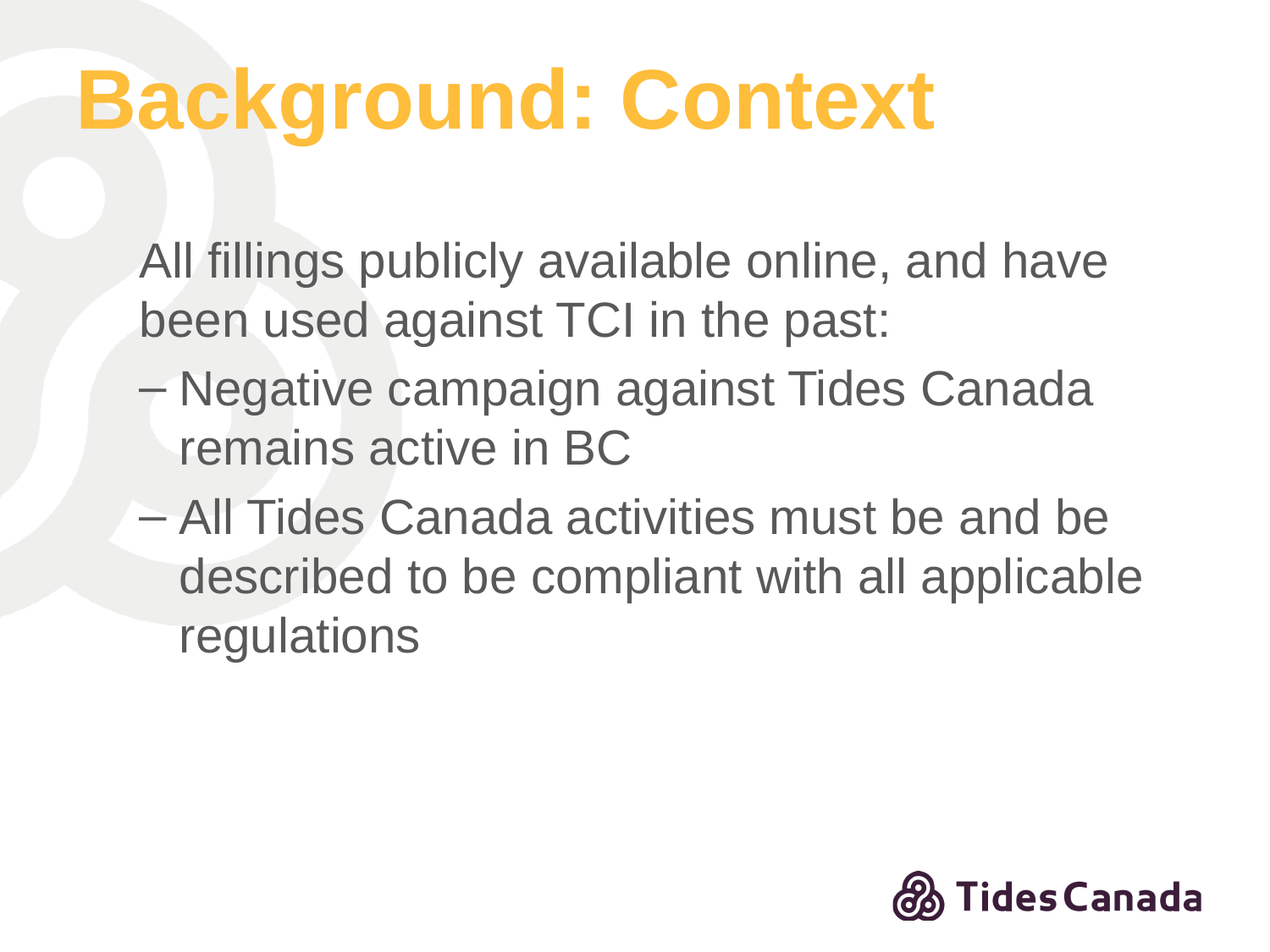

# Background: Context
All fillings publicly available online, and have been used against TCI in the past:
Negative campaign against Tides Canada remains active in BC
All Tides Canada activities must be and be described to be compliant with all applicable regulations